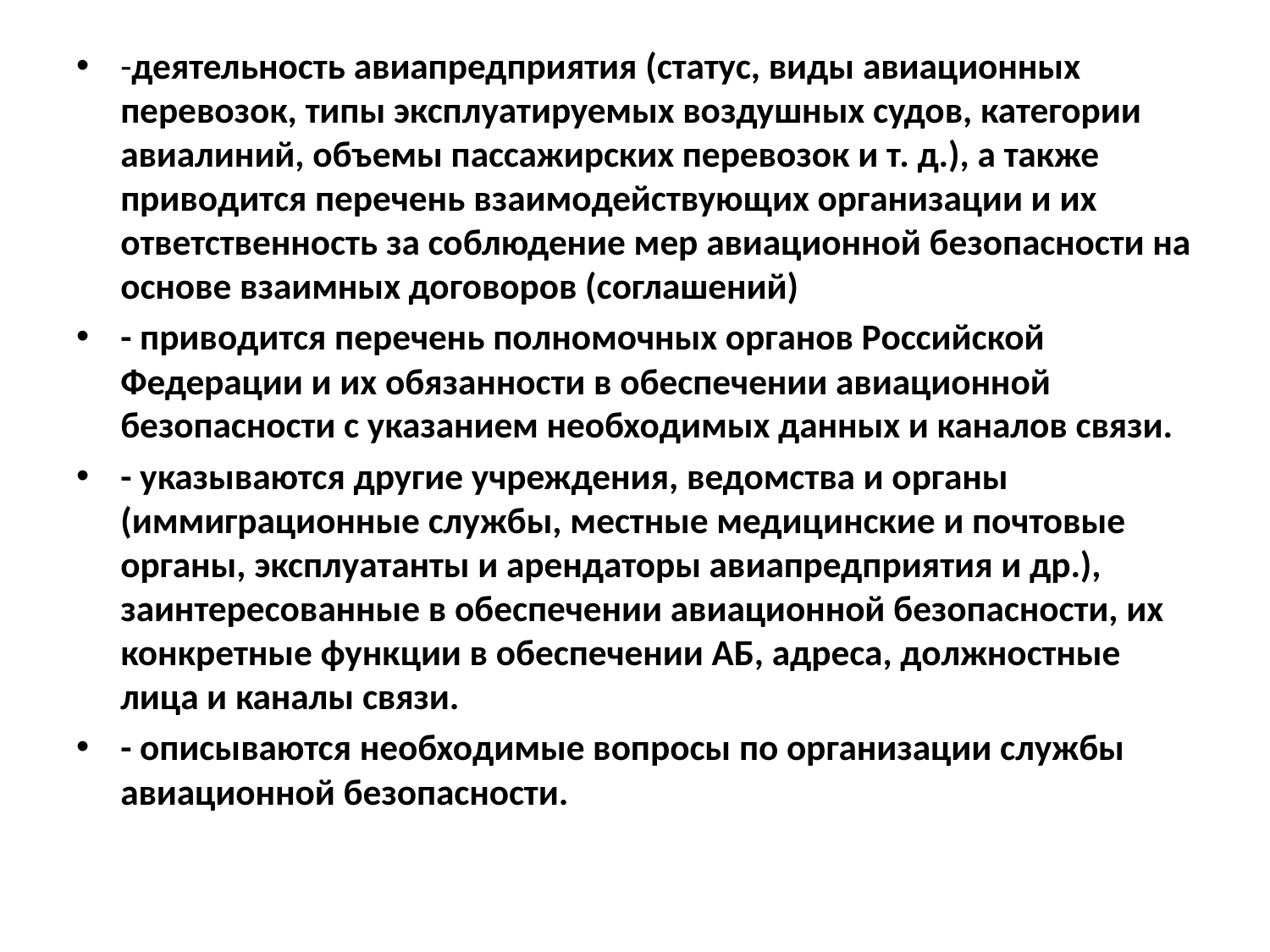

-деятельность авиапредприятия (статус, виды авиационных перевозок, типы эксплуатируемых воздушных судов, категории авиалиний, объемы пассажирских перевозок и т. д.), а также приводится перечень взаимодействующих организации и их ответственность за соблюдение мер авиационной безопасности на основе взаимных договоров (соглашений)
- приводится перечень полномочных органов Российской Федерации и их обязанности в обеспечении авиационной безопасности с указанием необходимых данных и каналов связи.
- указываются другие учреждения, ведомства и органы (иммиграционные службы, местные медицинские и почтовые органы, эксплуатанты и арендаторы авиапредприятия и др.), заинтересованные в обеспечении авиационной безопасности, их конкретные функции в обеспечении АБ, адреса, должностные лица и каналы связи.
- описываются необходимые вопросы по организации службы авиационной безопасности.